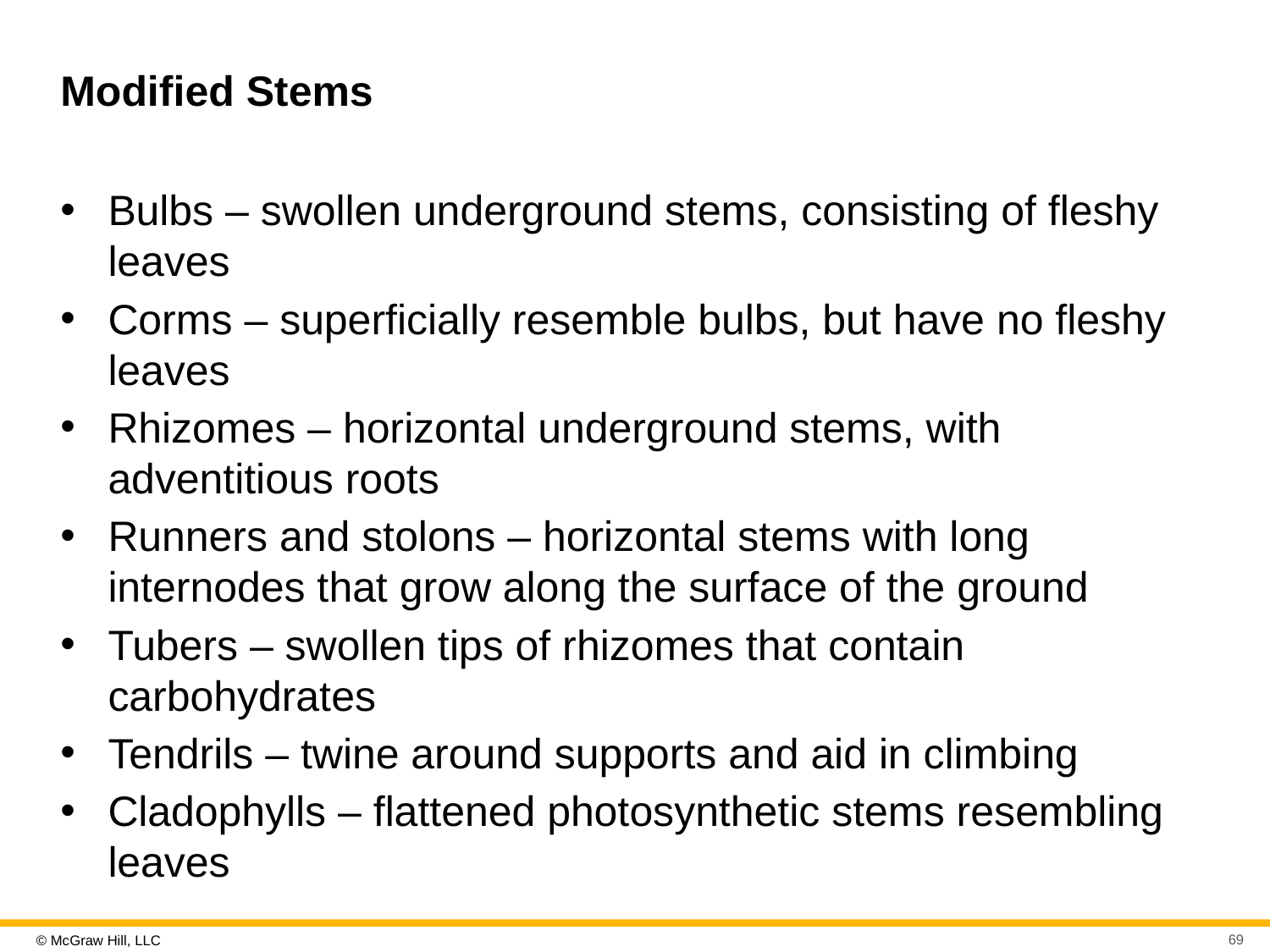

# Modified Stems
Bulbs – swollen underground stems, consisting of fleshy leaves
Corms – superficially resemble bulbs, but have no fleshy leaves
Rhizomes – horizontal underground stems, with adventitious roots
Runners and stolons – horizontal stems with long internodes that grow along the surface of the ground
Tubers – swollen tips of rhizomes that contain carbohydrates
Tendrils – twine around supports and aid in climbing
Cladophylls – flattened photosynthetic stems resembling leaves
69